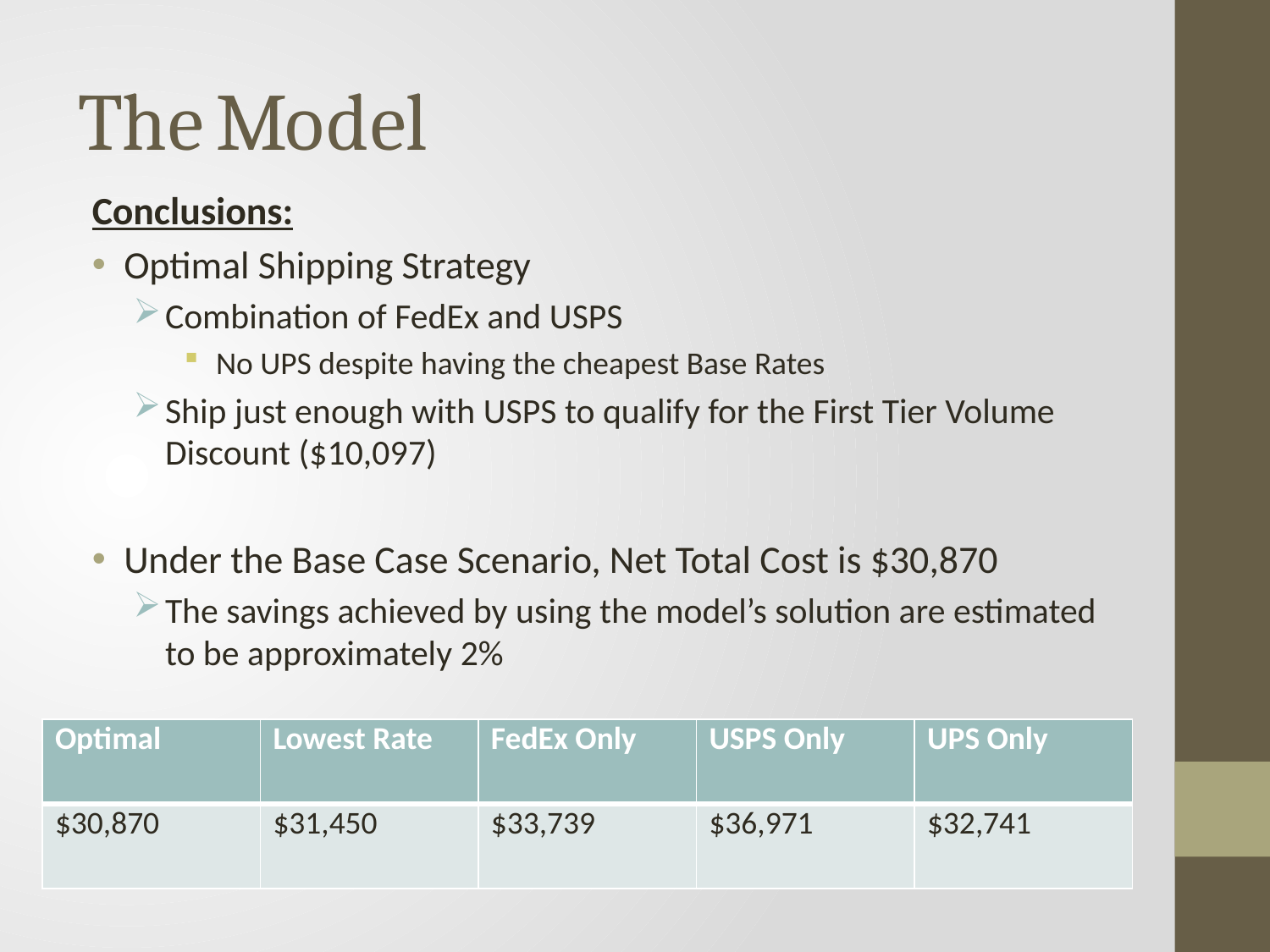

# The Model
Conclusions:
Optimal Shipping Strategy
Combination of FedEx and USPS
No UPS despite having the cheapest Base Rates
Ship just enough with USPS to qualify for the First Tier Volume Discount ($10,097)

Under the Base Case Scenario, Net Total Cost is $30,870
The savings achieved by using the model’s solution are estimated to be approximately 2%
| Optimal | Lowest Rate | FedEx Only | USPS Only | UPS Only |
| --- | --- | --- | --- | --- |
| $30,870 | $31,450 | $33,739 | $36,971 | $32,741 |